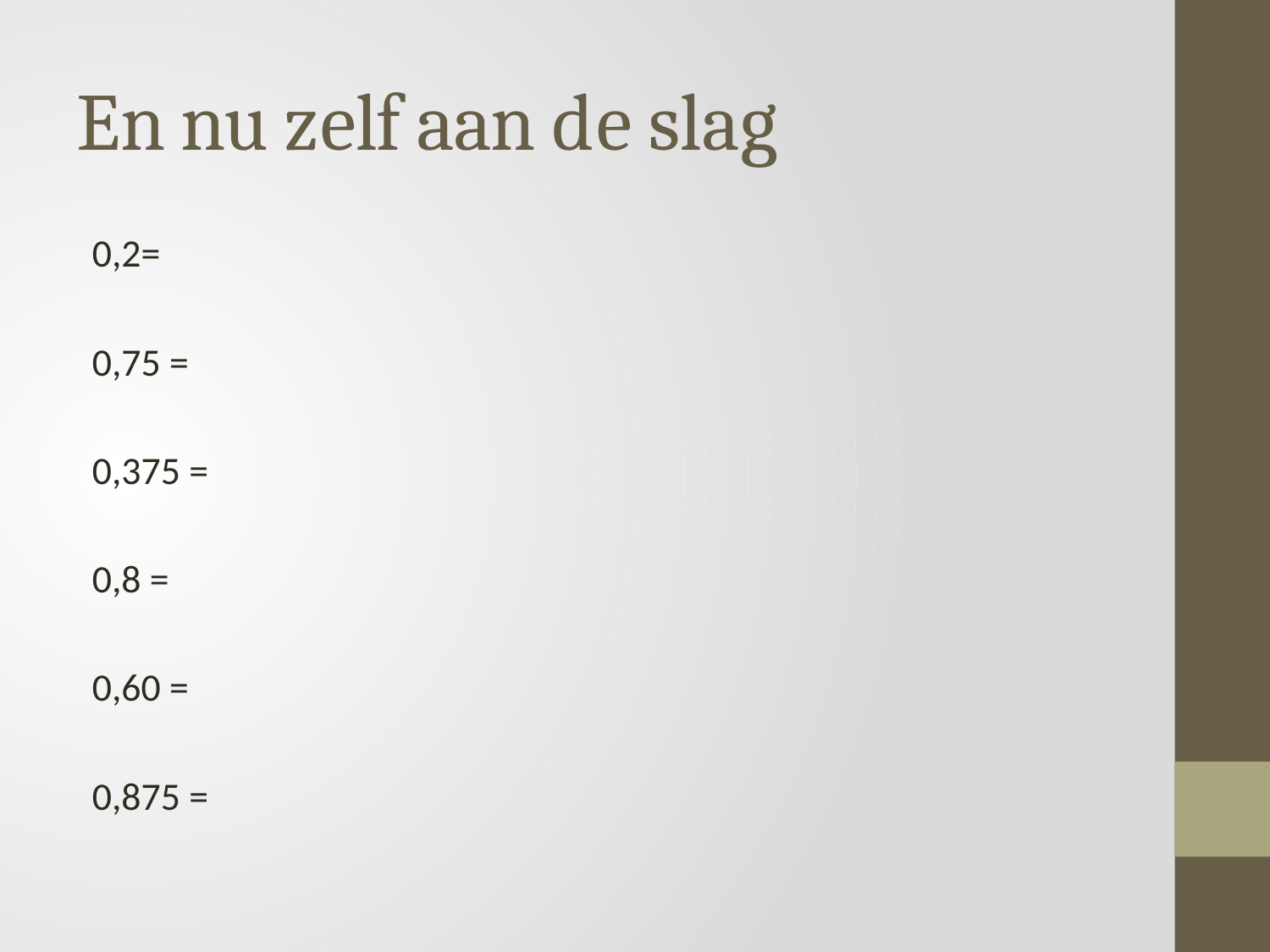

# En nu zelf aan de slag
0,2=

0,75 =

0,375 =

0,8 =

0,60 =

0,875 =